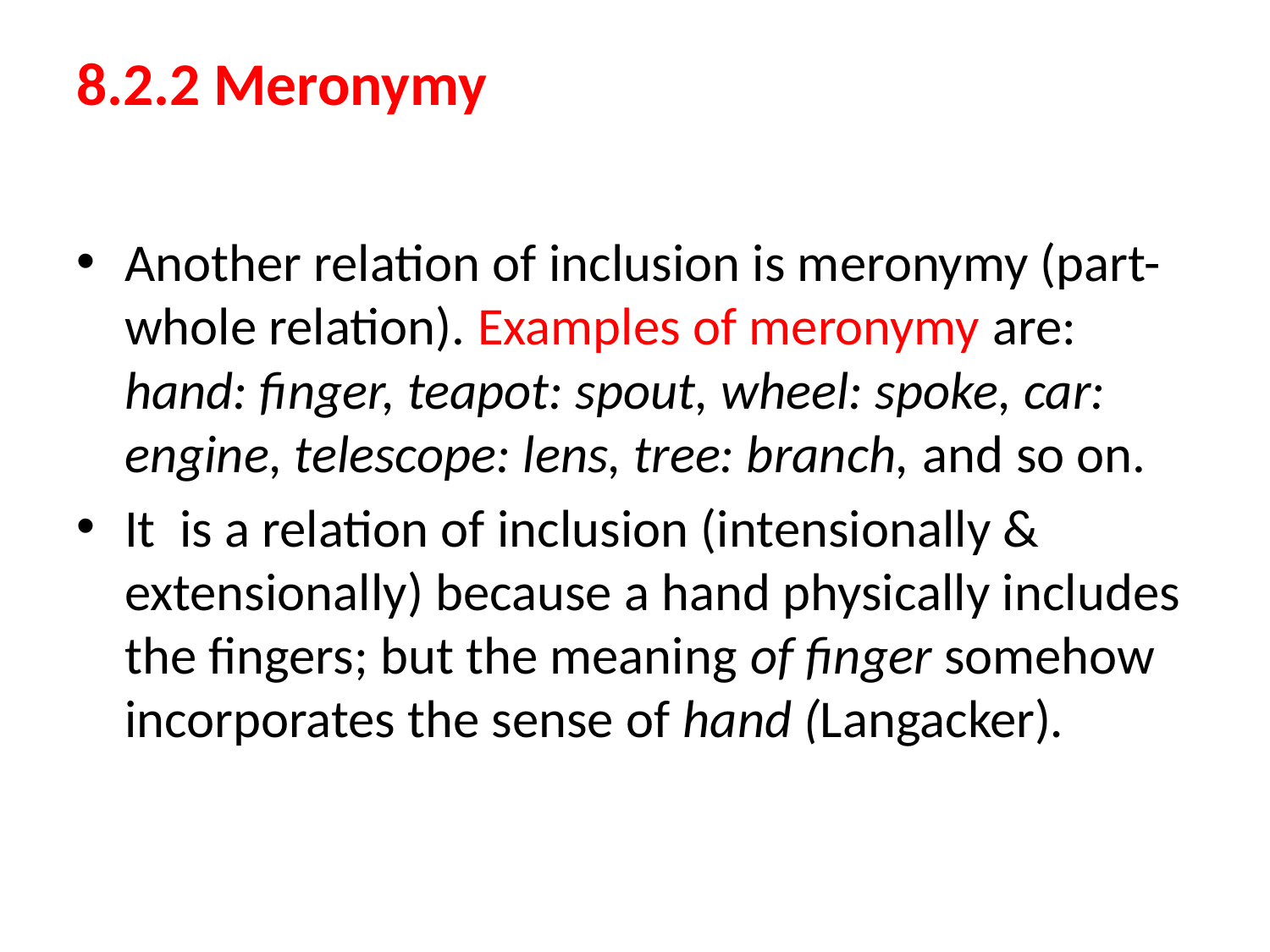

# 8.2.2 Meronymy
Another relation of inclusion is meronymy (part-whole relation). Examples of meronymy are: hand: finger, teapot: spout, wheel: spoke, car: engine, telescope: lens, tree: branch, and so on.
It  is a relation of inclusion (intensionally & extensionally) because a hand physically includes the fingers; but the meaning of finger somehow incorporates the sense of hand (Langacker).